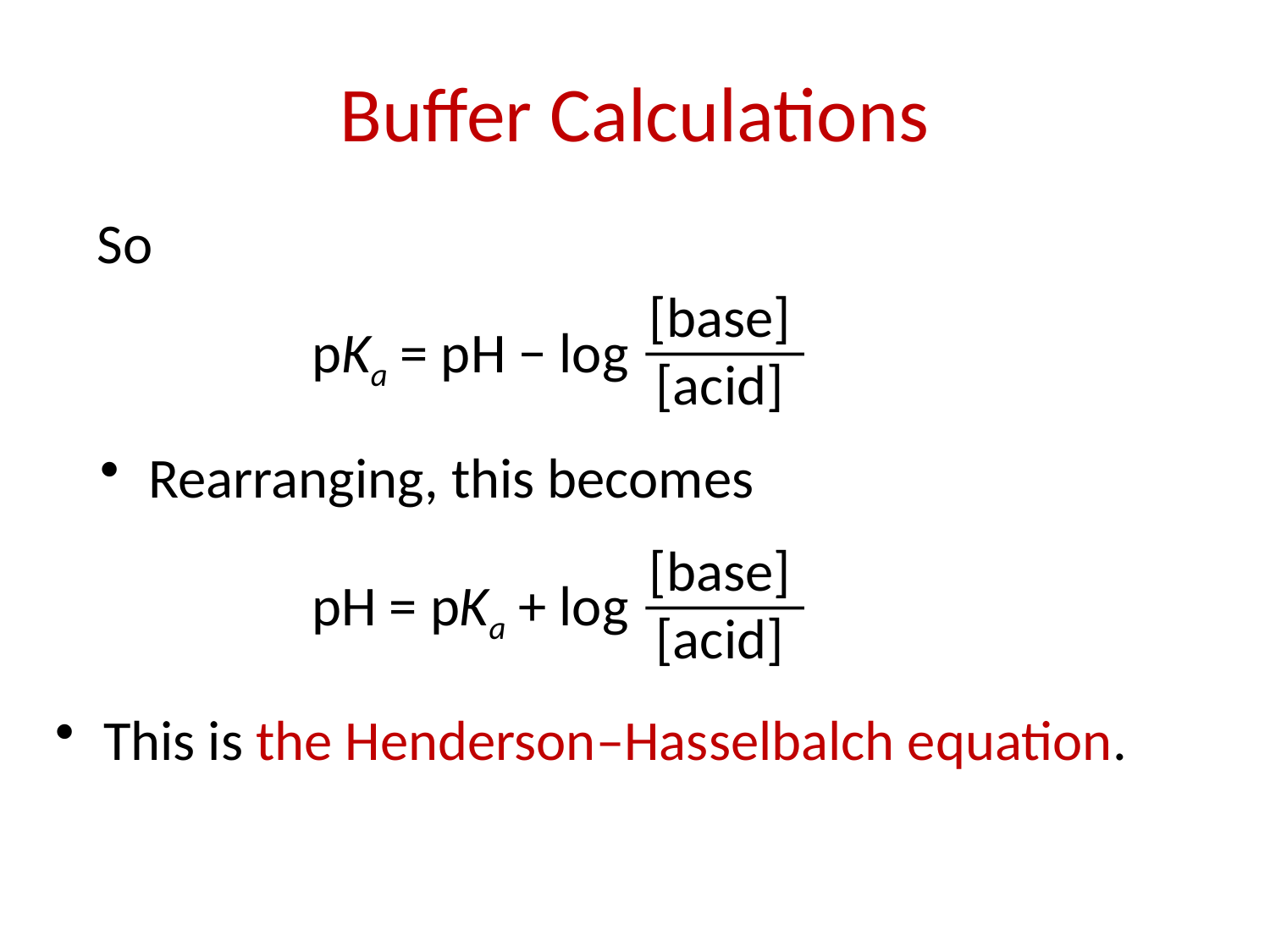

Buffer Calculations
So
[base]
[acid]
pKa = pH − log

Rearranging, this becomes
[base]
[acid]
pH = pKa + log

This is the Henderson–Hasselbalch equation.